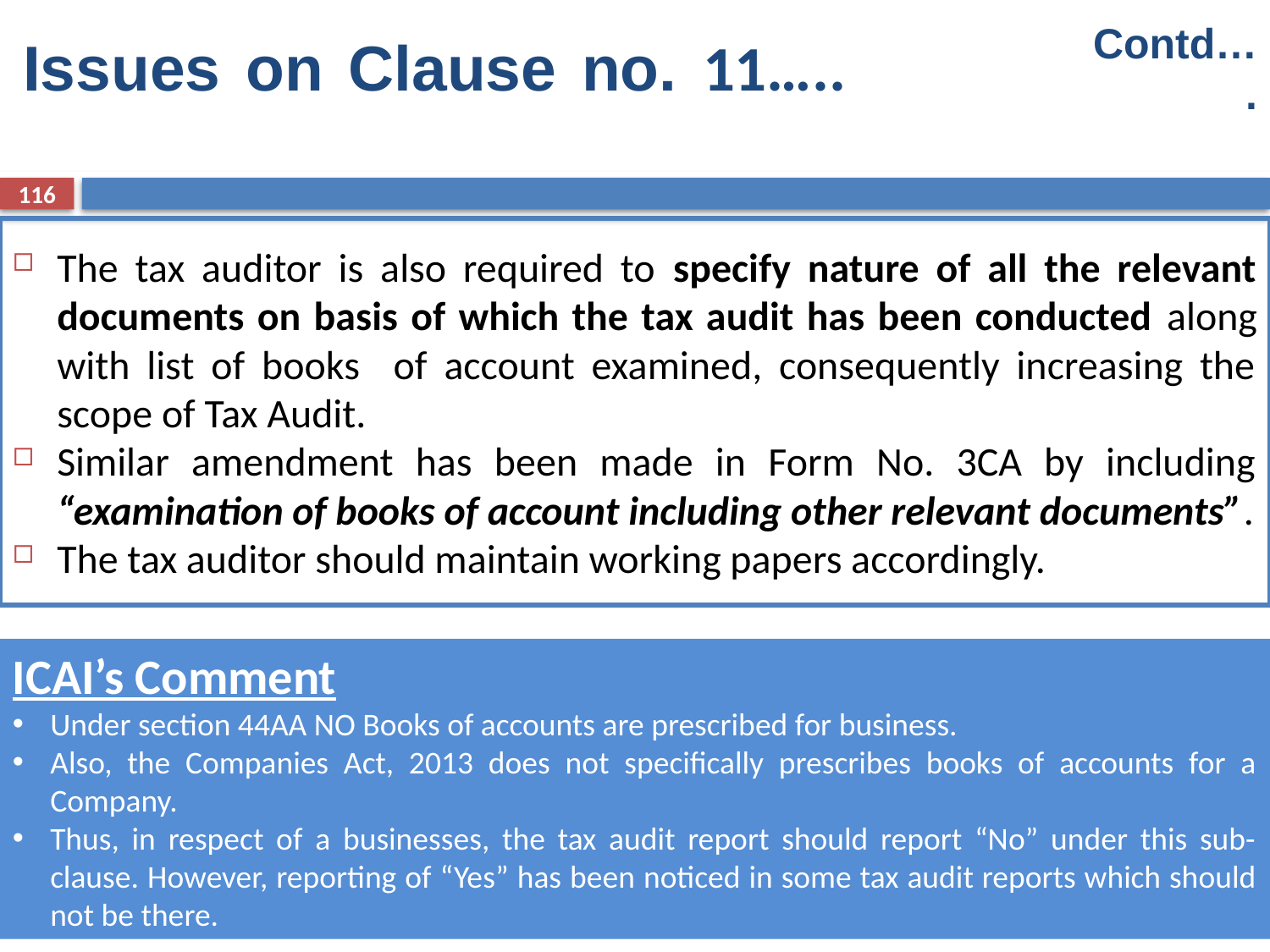

Contd….
Issues on Clause no. 11…..
116
The tax auditor is also required to specify nature of all the relevant documents on basis of which the tax audit has been conducted along with list of books  of account examined, consequently increasing the scope of Tax Audit.
Similar amendment has been made in Form No. 3CA by including “examination of books of account including other relevant documents”.
The tax auditor should maintain working papers accordingly.
ICAI’s Comment
Under section 44AA NO Books of accounts are prescribed for business.
Also, the Companies Act, 2013 does not specifically prescribes books of accounts for a Company.
Thus, in respect of a businesses, the tax audit report should report “No” under this sub-clause. However, reporting of “Yes” has been noticed in some tax audit reports which should not be there.